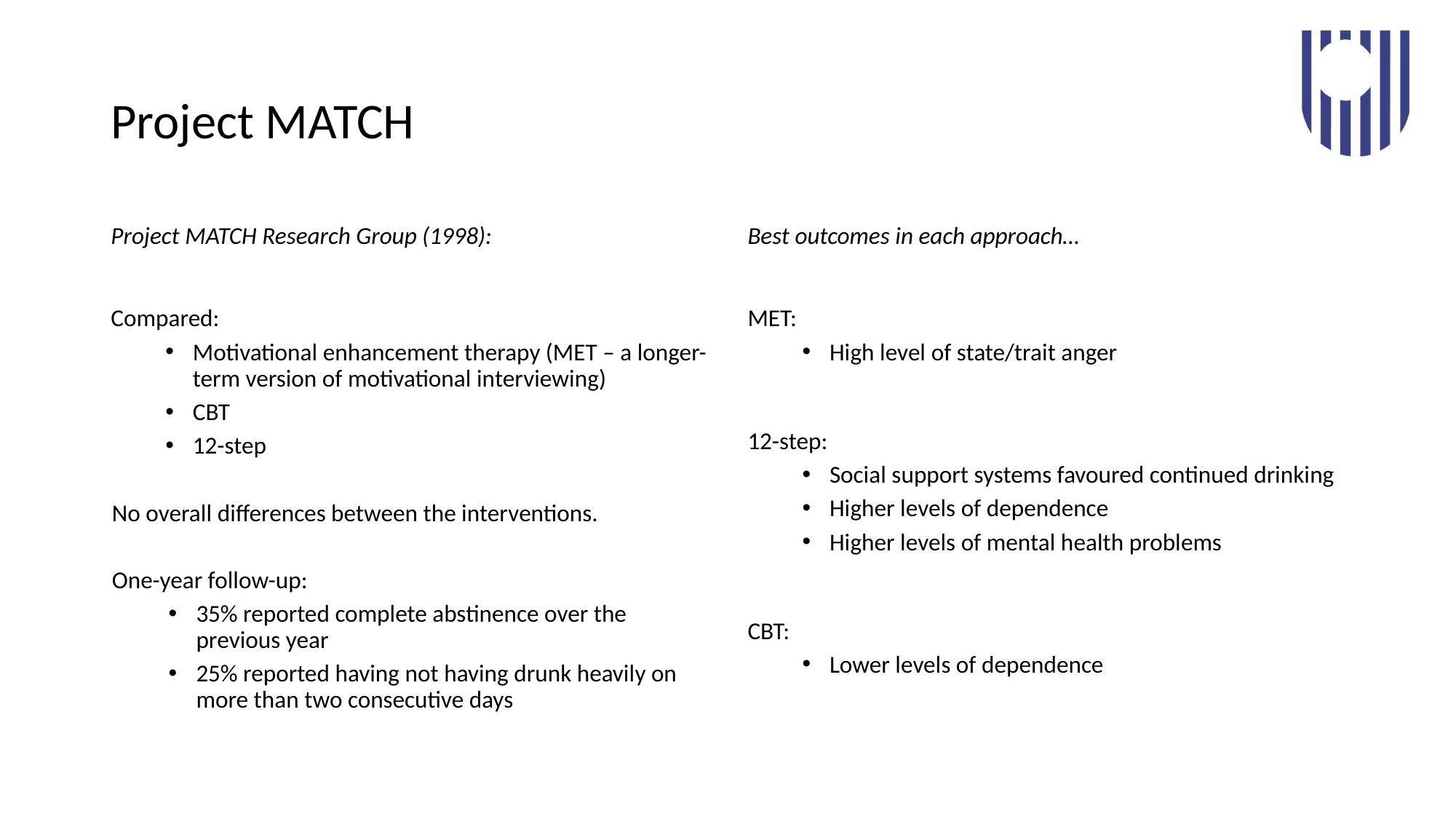

# Project MATCH
Project MATCH Research Group (1998):

Compared:
Motivational enhancement therapy (MET – a longer-term version of motivational interviewing)
CBT
12-step

No overall differences between the interventions.

One-year follow-up:
35% reported complete abstinence over the previous year
25% reported having not having drunk heavily on more than two consecutive days
Best outcomes in each approach…

MET:
High level of state/trait anger

12-step:
Social support systems favoured continued drinking
Higher levels of dependence
Higher levels of mental health problems

CBT:
Lower levels of dependence